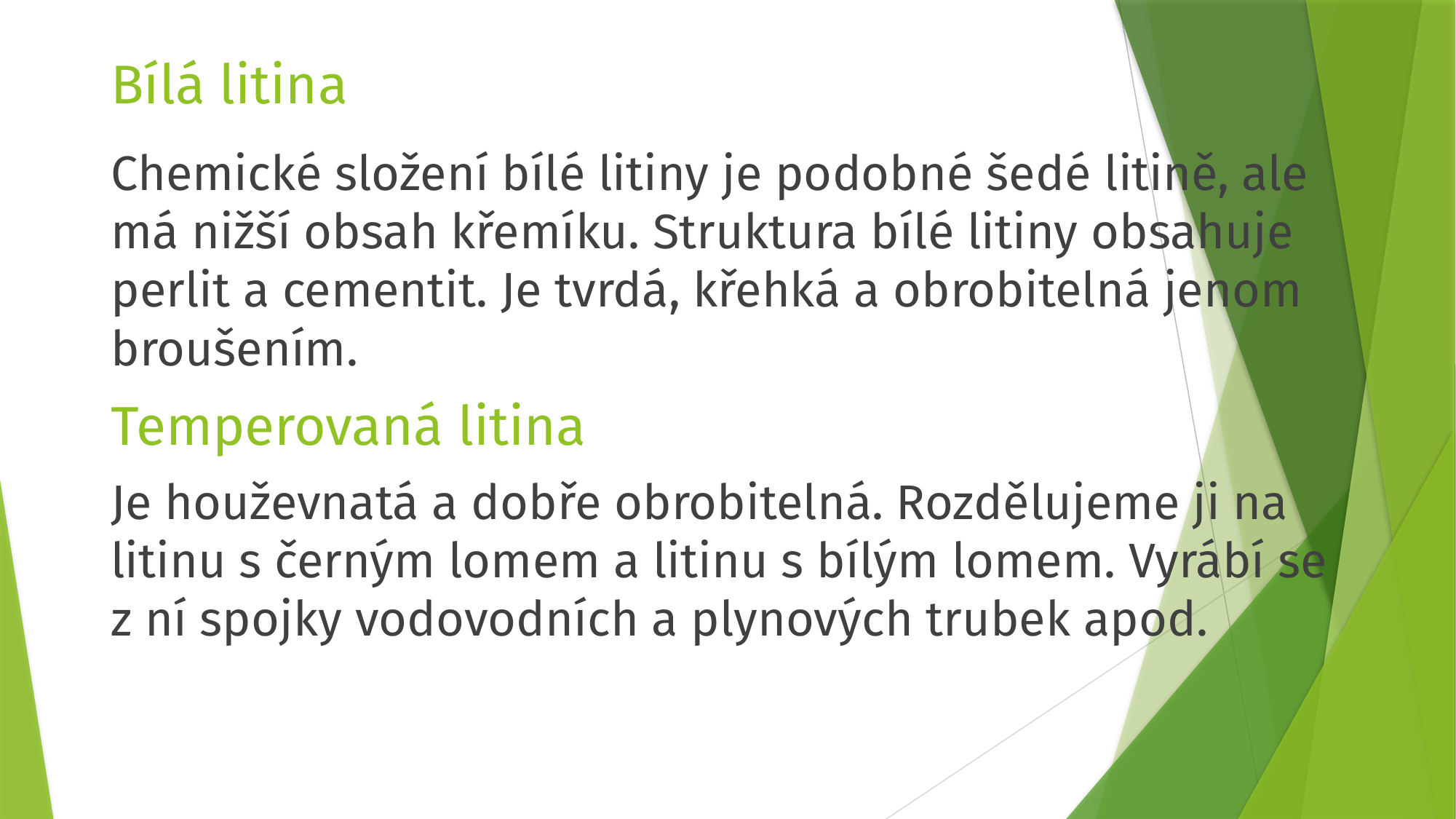

# Bílá litina
Chemické složení bílé litiny je podobné šedé litině, ale má nižší obsah křemíku. Struktura bílé litiny obsahuje perlit a cementit. Je tvrdá, křehká a obrobitelná jenom broušením.
Temperovaná litina
Je houževnatá a dobře obrobitelná. Rozdělujeme ji na litinu s černým lomem a litinu s bílým lomem. Vyrábí se z ní spojky vodovodních a plynových trubek apod.